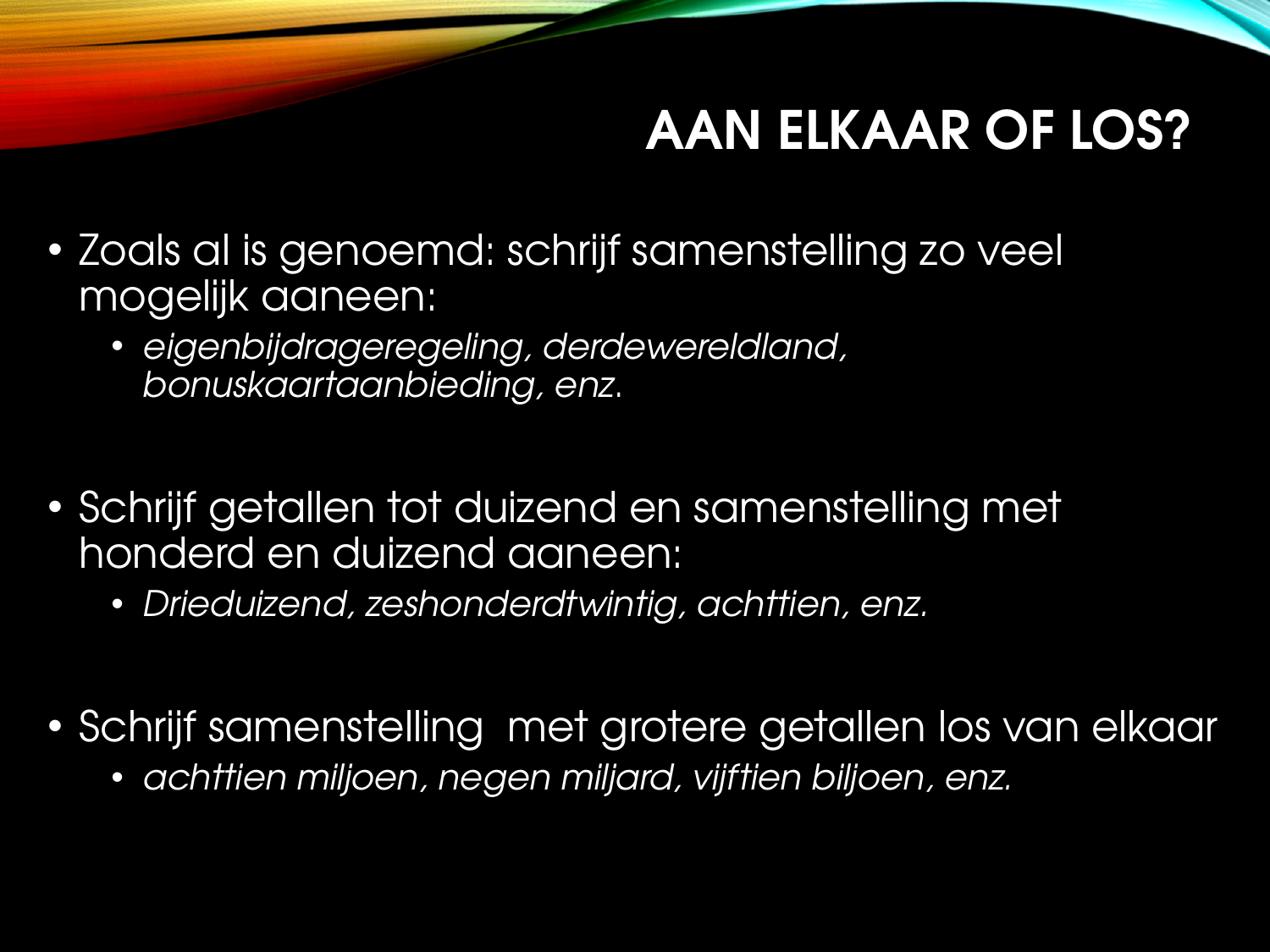

# Aan elkaar of los?
Zoals al is genoemd: schrijf samenstelling zo veel mogelijk aaneen:
eigenbijdrageregeling, derdewereldland, bonuskaartaanbieding, enz.

Schrijf getallen tot duizend en samenstelling met honderd en duizend aaneen:
Drieduizend, zeshonderdtwintig, achttien, enz.

Schrijf samenstelling  met grotere getallen los van elkaar
achttien miljoen, negen miljard, vijftien biljoen, enz.